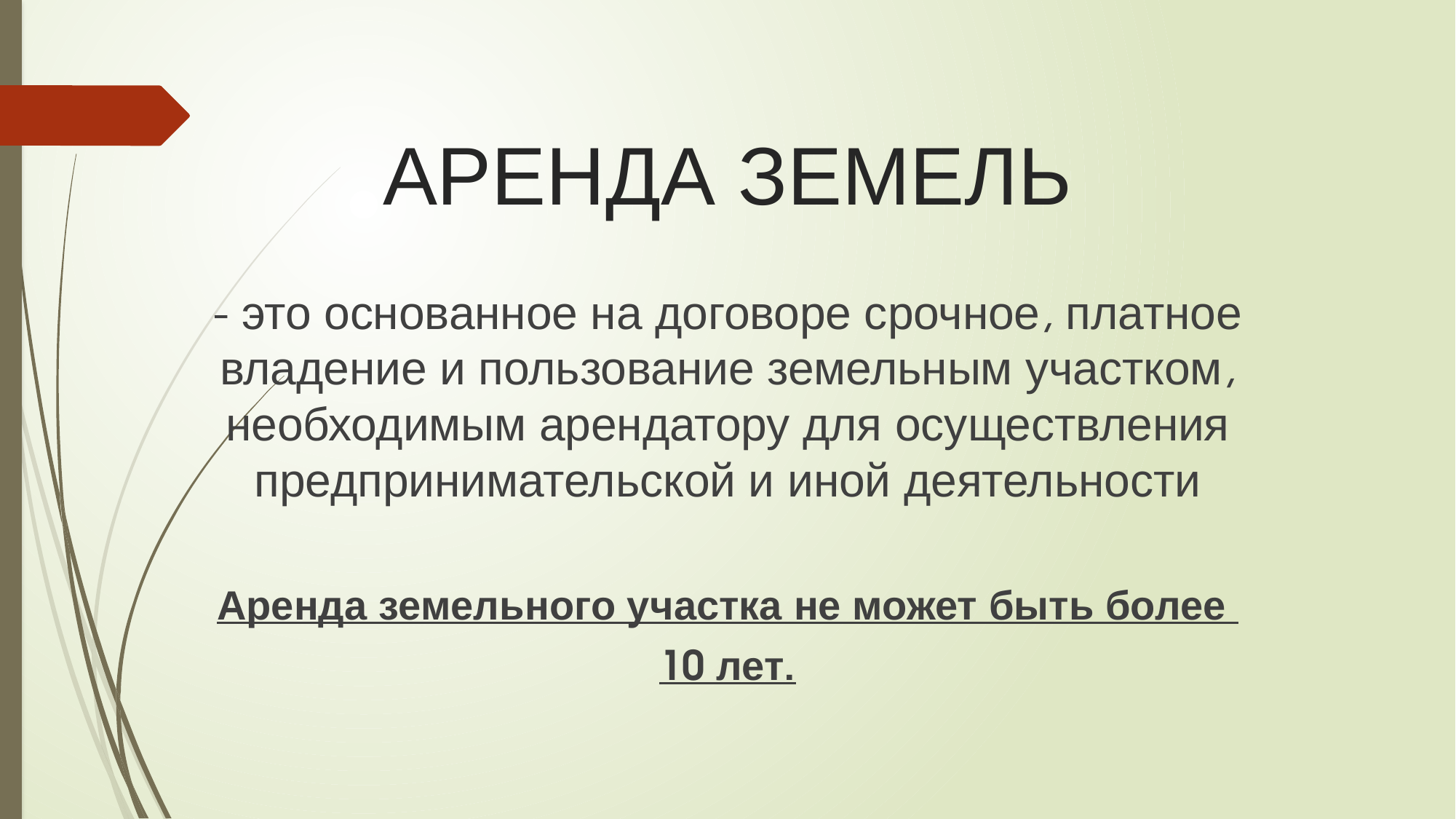

# АРЕНДА ЗЕМЕЛЬ
- это основанное на договоре срочное, платное владение и пользование земельным участком, необходимым арендатору для осуществления предпринимательской и иной деятельности

Аренда земельного участка не может быть более
10 лет.